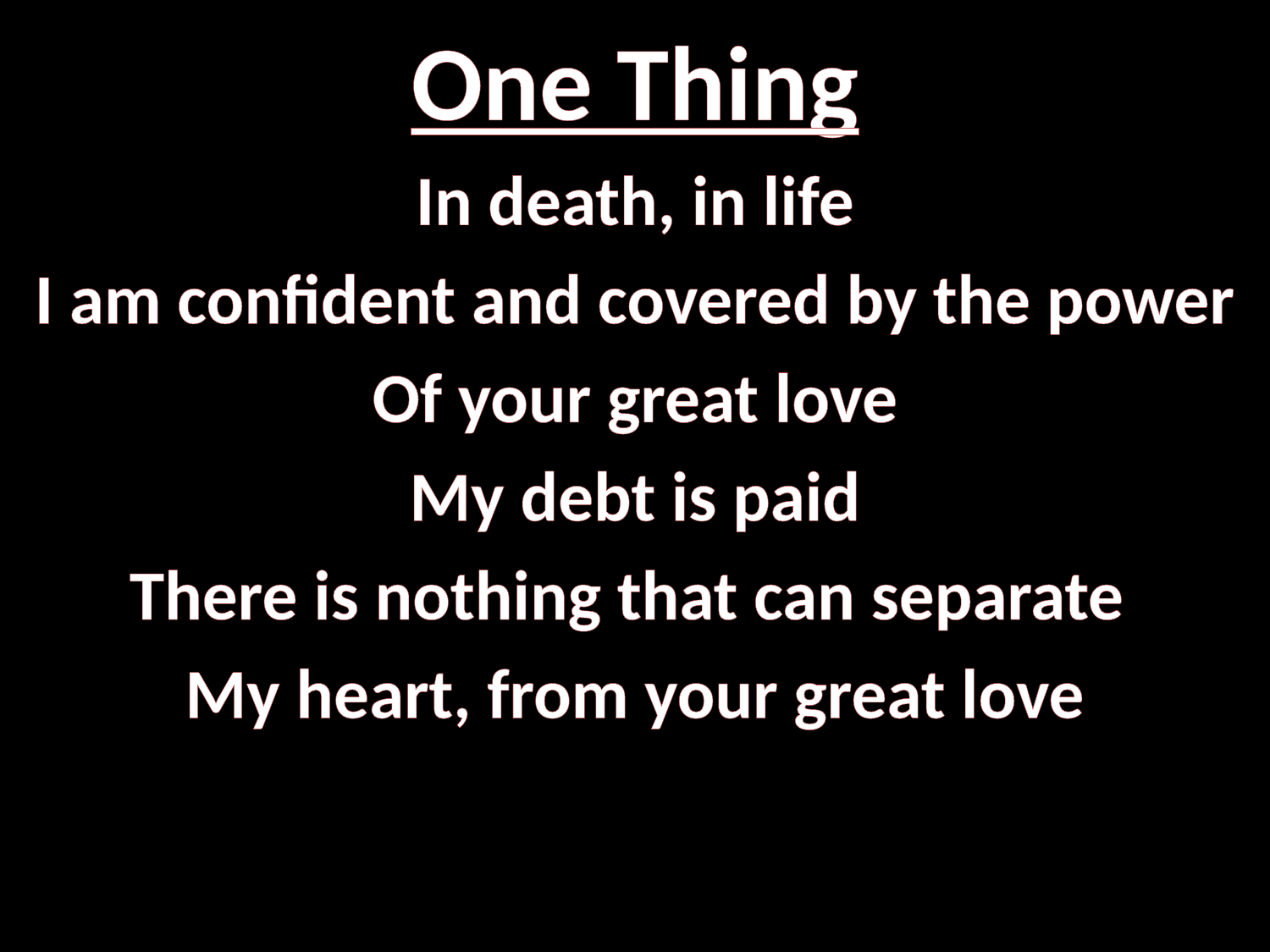

# One Thing
In death, in life
I am confident and covered by the power
Of your great love
My debt is paid
There is nothing that can separate
My heart, from your great love